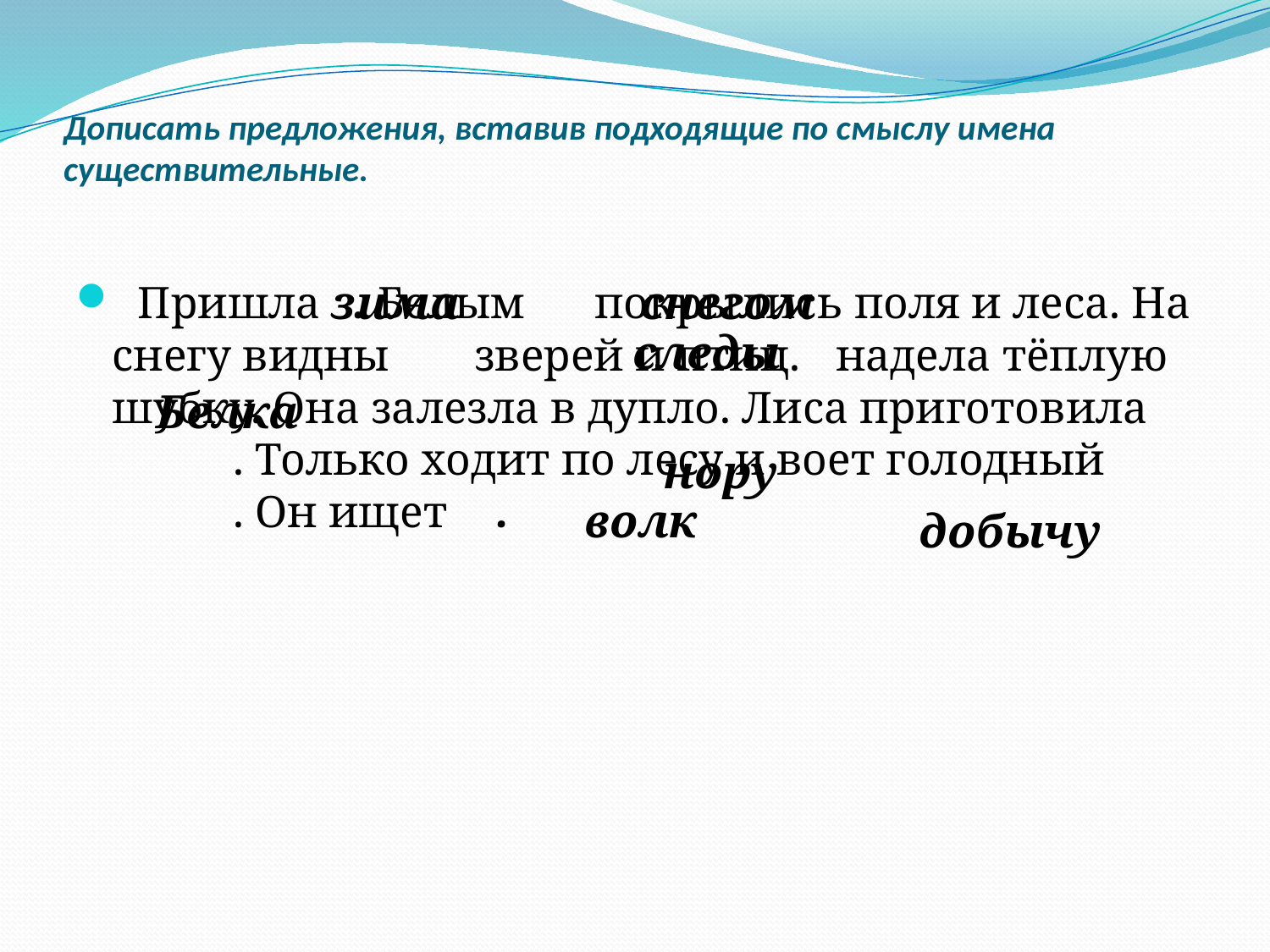

# Дописать предложения, вставив подходящие по смыслу имена существительные.
зима
снегом
  Пришла		. Белым 		покрылись поля и леса. На снегу видны 		зверей и птиц. 		надела тёплую шубку. Она залезла в дупло. Лиса приготовила		. Только ходит по лесу и воет голодный		. Он ищет		  .
следы
Белка
нору
волк
добычу